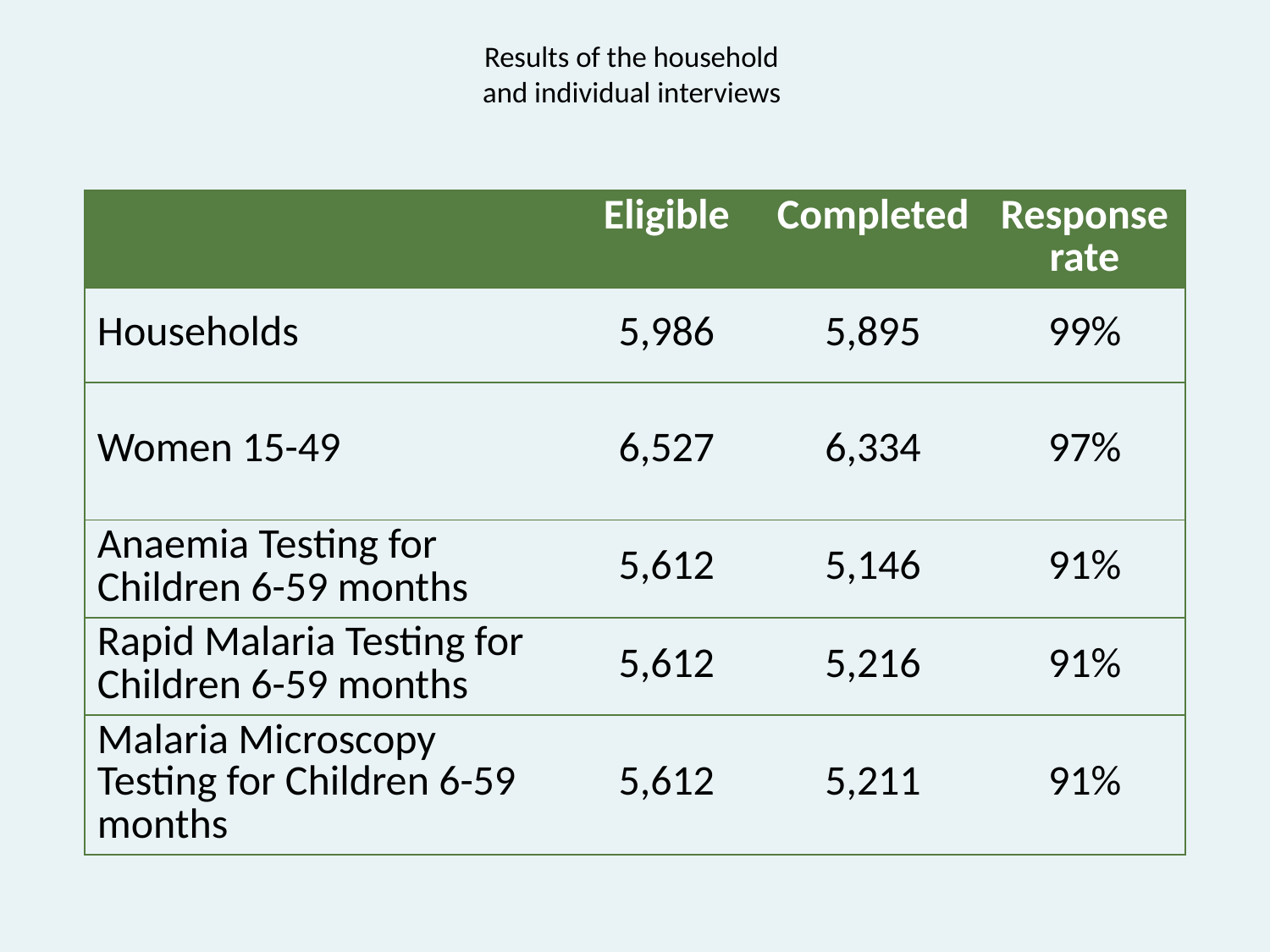

# Results of the household and individual interviews
|  | Eligible | Completed | Response rate |
| --- | --- | --- | --- |
| Households | 5,986 | 5,895 | 99% |
| Women 15-49 | 6,527 | 6,334 | 97% |
| Anaemia Testing for Children 6-59 months | 5,612 | 5,146 | 91% |
| Rapid Malaria Testing for Children 6-59 months | 5,612 | 5,216 | 91% |
| Malaria Microscopy Testing for Children 6-59 months | 5,612 | 5,211 | 91% |